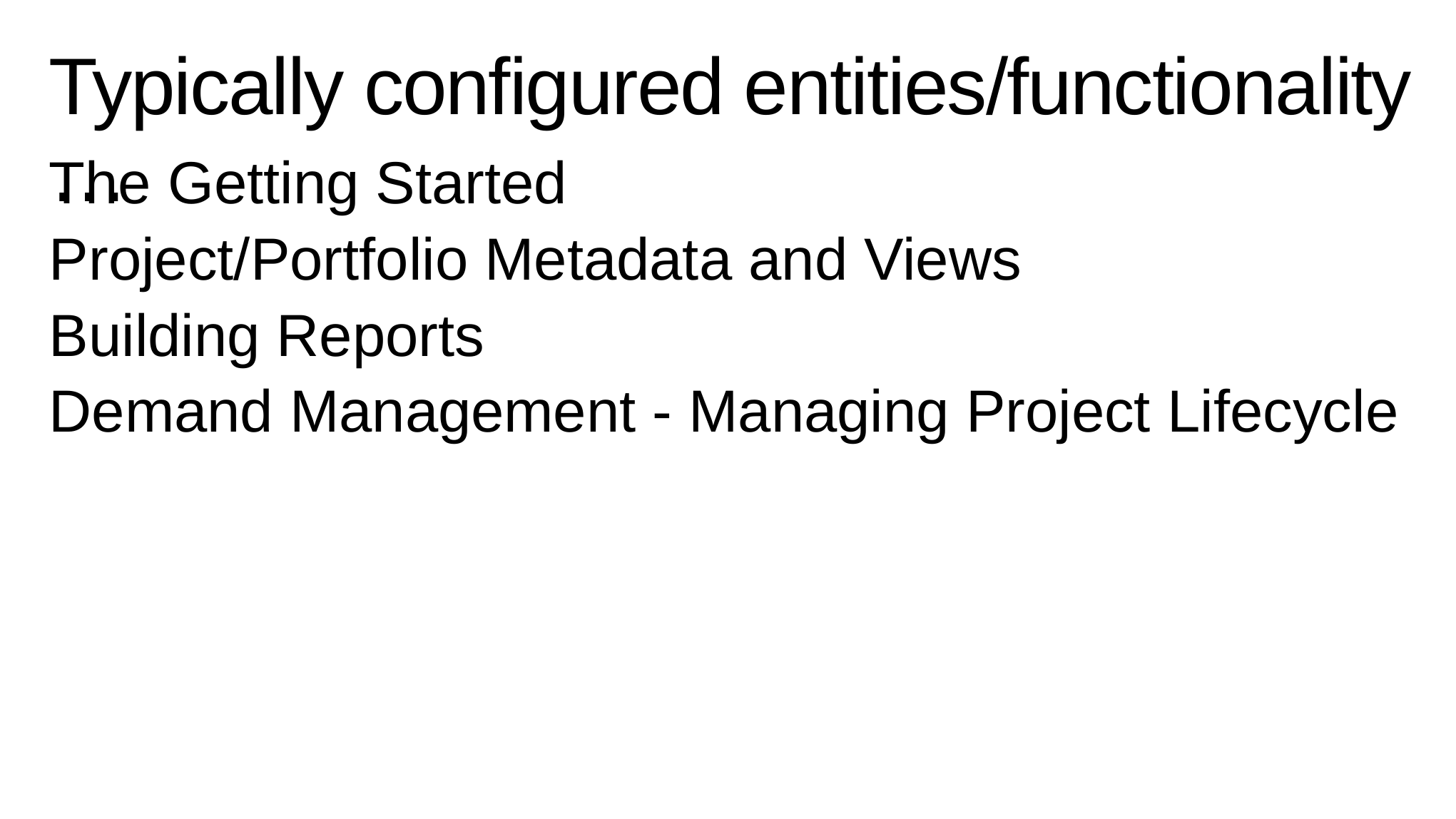

# Typically configured entities/functionality …
The Getting Started
Project/Portfolio Metadata and Views
Building Reports
Demand Management - Managing Project Lifecycle